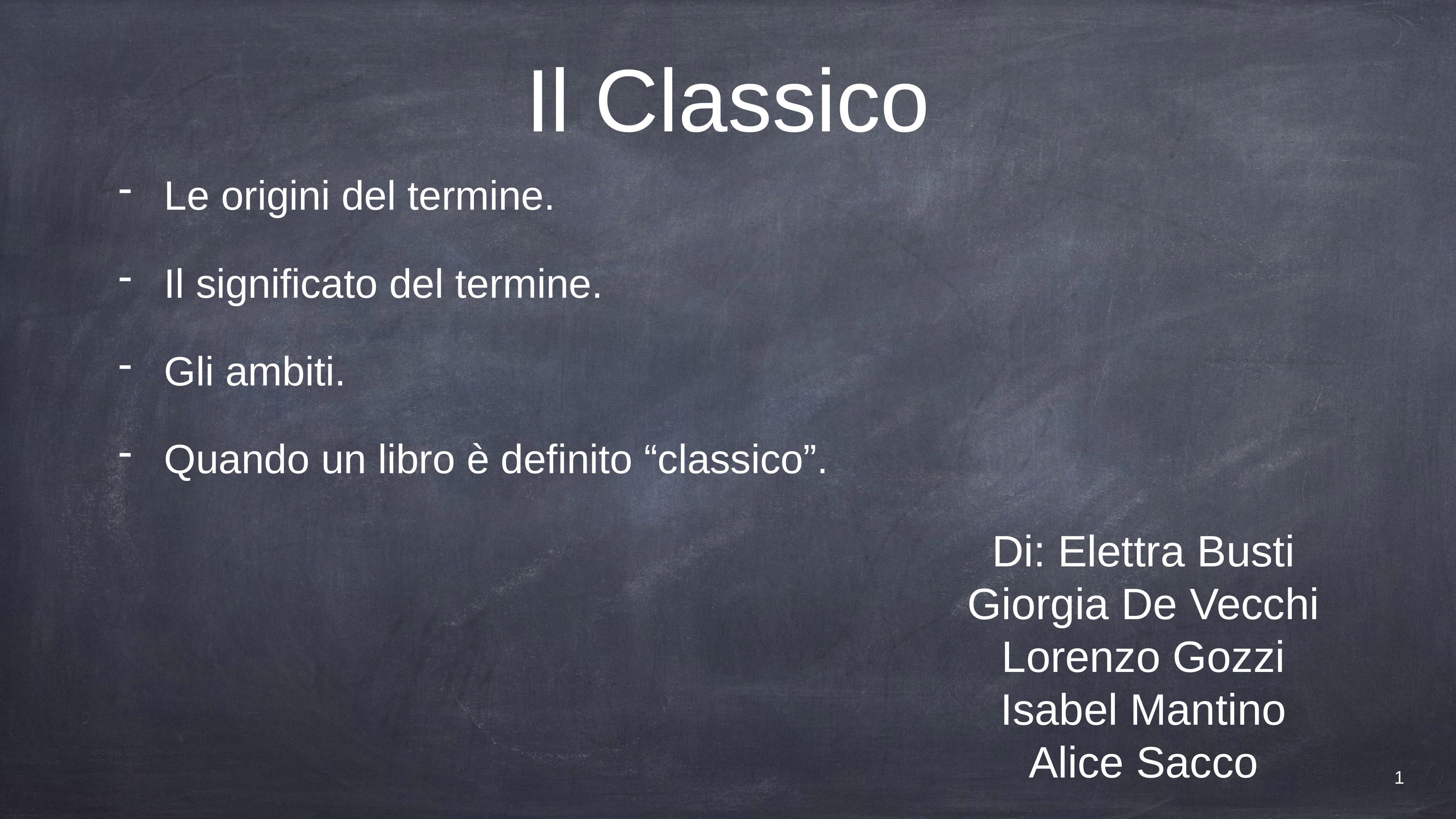

# Il Classico
Le origini del termine.
Il significato del termine.
Gli ambiti.
Quando un libro è definito “classico”.
Di: Elettra Busti
Giorgia De Vecchi
Lorenzo Gozzi
Isabel Mantino
Alice Sacco
1